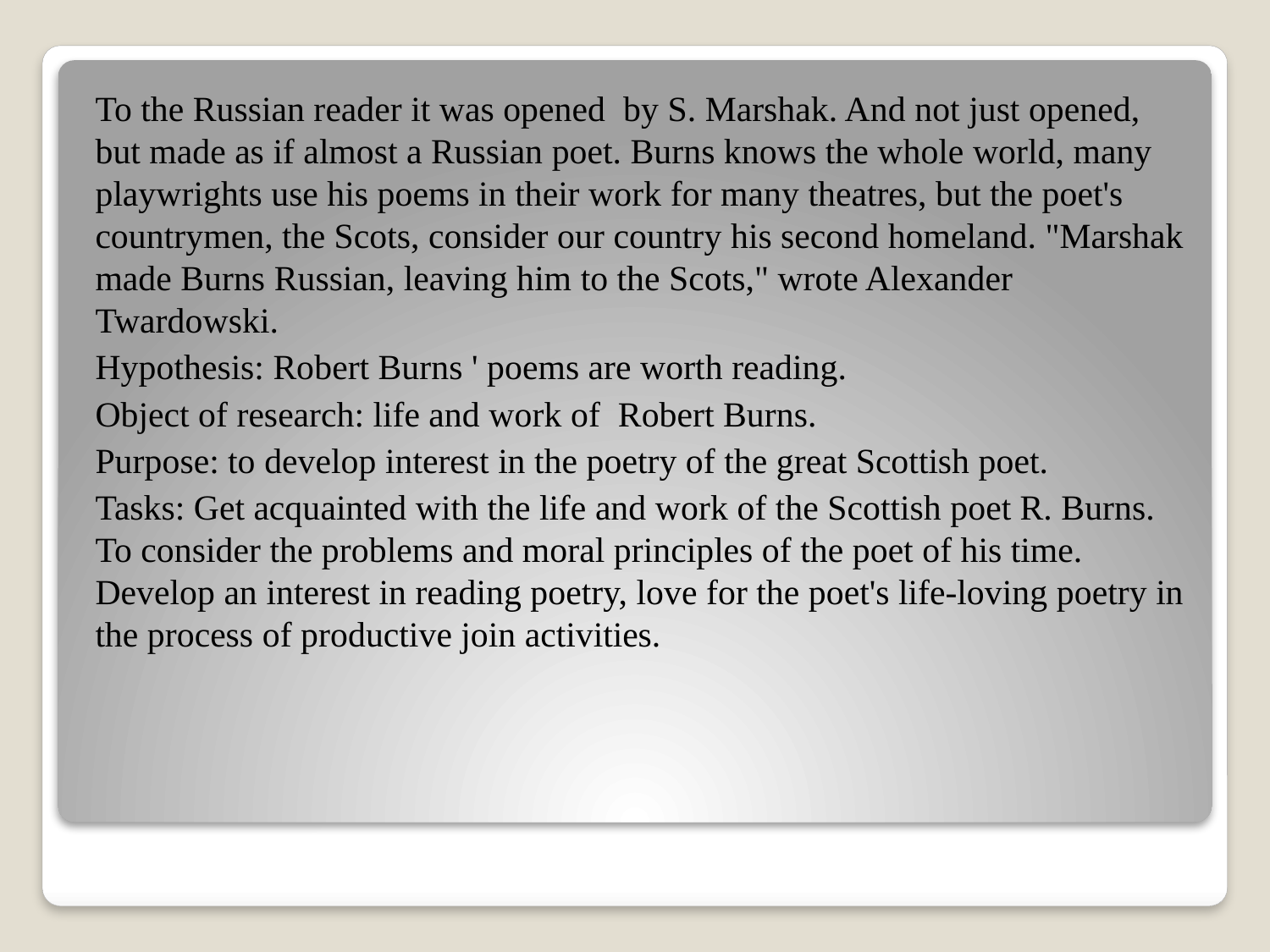

To the Russian reader it was opened  by S. Marshak. And not just opened, but made as if almost a Russian poet. Burns knows the whole world, many playwrights use his poems in their work for many theatres, but the poet's countrymen, the Scots, consider our country his second homeland. "Marshak made Burns Russian, leaving him to the Scots," wrote Alexander Twardowski.
Hypothesis: Robert Burns ' poems are worth reading.
Object of research: life and work of  Robert Burns.
Purpose: to develop interest in the poetry of the great Scottish poet.
Tasks: Get acquainted with the life and work of the Scottish poet R. Burns. To consider the problems and moral principles of the poet of his time. Develop an interest in reading poetry, love for the poet's life-loving poetry in the process of productive join activities.